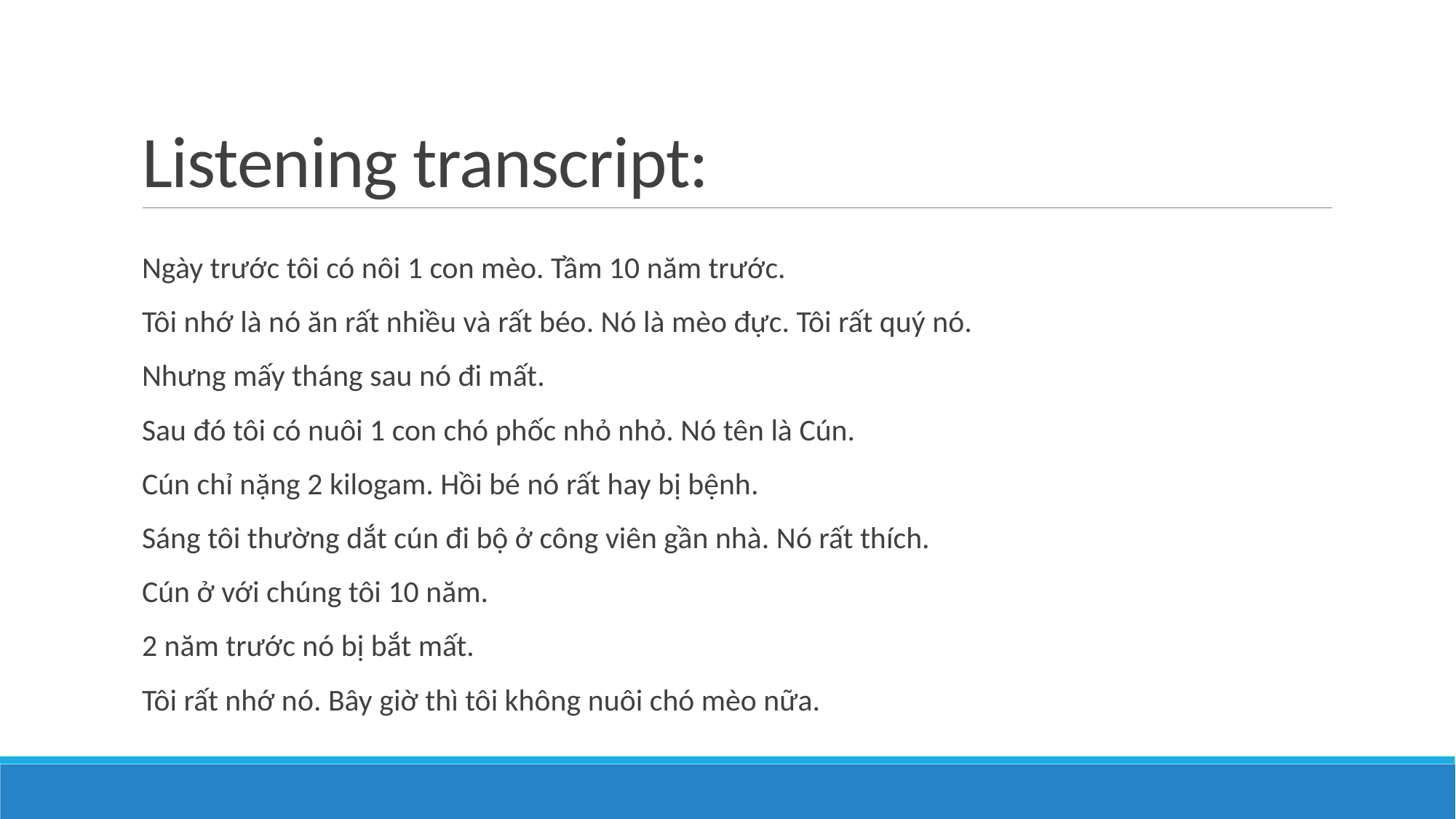

# Listening transcript:
Ngày trước tôi có nôi 1 con mèo. Tầm 10 năm trước.
Tôi nhớ là nó ăn rất nhiều và rất béo. Nó là mèo đực. Tôi rất quý nó.
Nhưng mấy tháng sau nó đi mất.
Sau đó tôi có nuôi 1 con chó phốc nhỏ nhỏ. Nó tên là Cún.
Cún chỉ nặng 2 kilogam. Hồi bé nó rất hay bị bệnh.
Sáng tôi thường dắt cún đi bộ ở công viên gần nhà. Nó rất thích.
Cún ở với chúng tôi 10 năm.
2 năm trước nó bị bắt mất.
Tôi rất nhớ nó. Bây giờ thì tôi không nuôi chó mèo nữa.